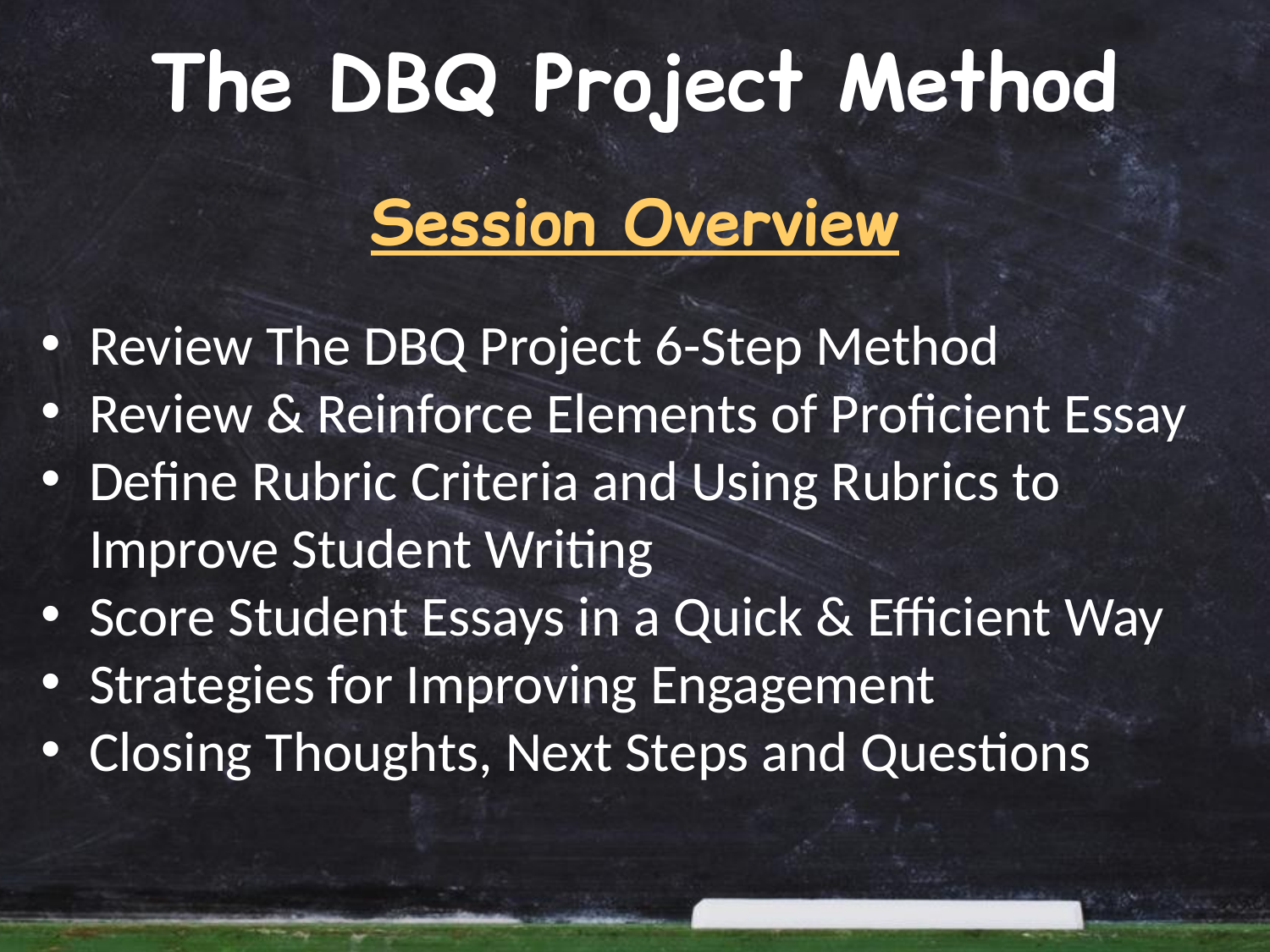

# The DBQ Project Method
Session Overview

Review The DBQ Project 6-Step Method
Review & Reinforce Elements of Proficient Essay
Define Rubric Criteria and Using Rubrics to Improve Student Writing
Score Student Essays in a Quick & Efficient Way
Strategies for Improving Engagement
Closing Thoughts, Next Steps and Questions